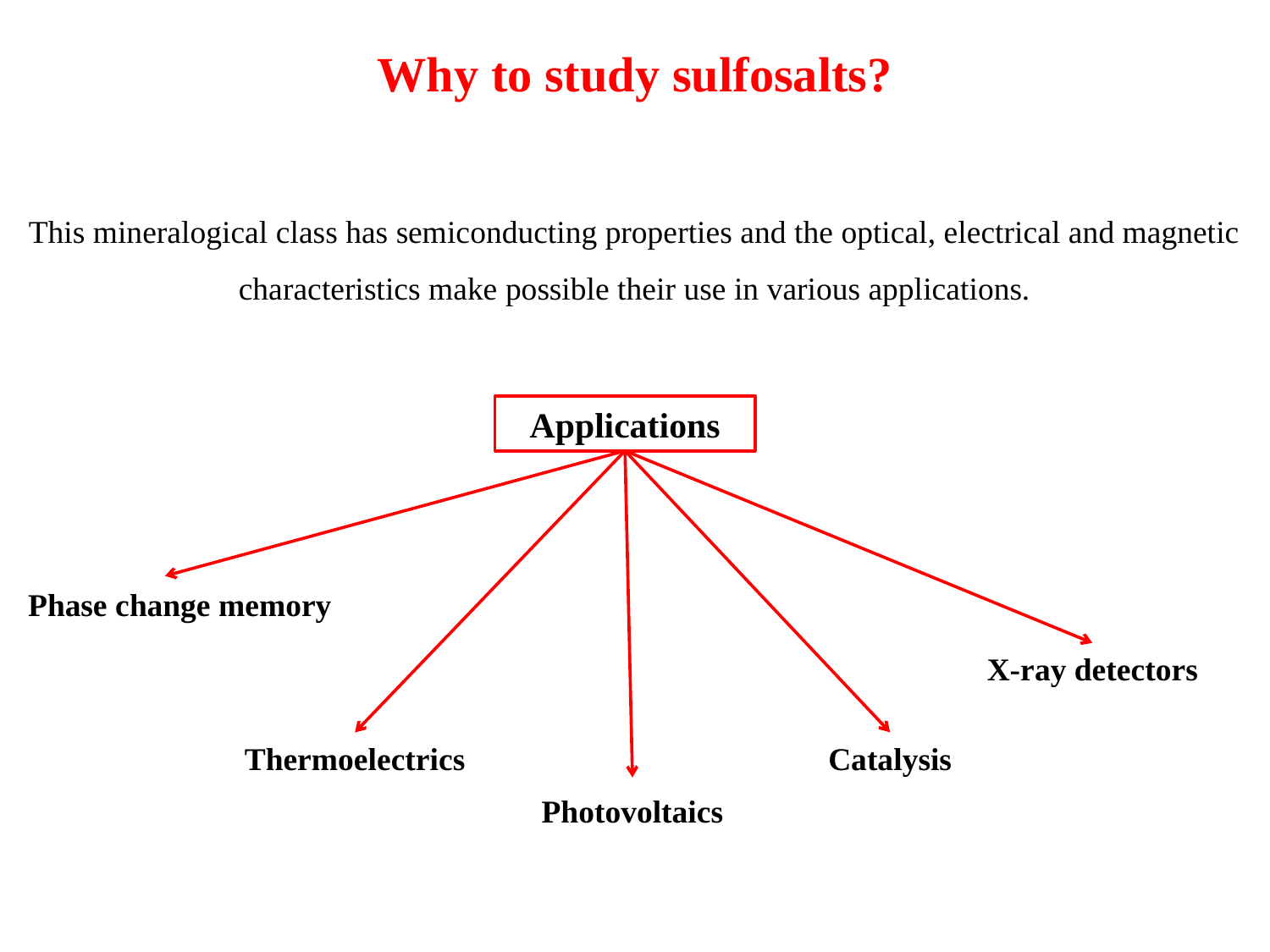

Why to study sulfosalts?
This mineralogical class has semiconducting properties and the optical, electrical and magnetic characteristics make possible their use in various applications.
Applications
Phase change memory
X-ray detectors
Catalysis
Thermoelectrics
Photovoltaics